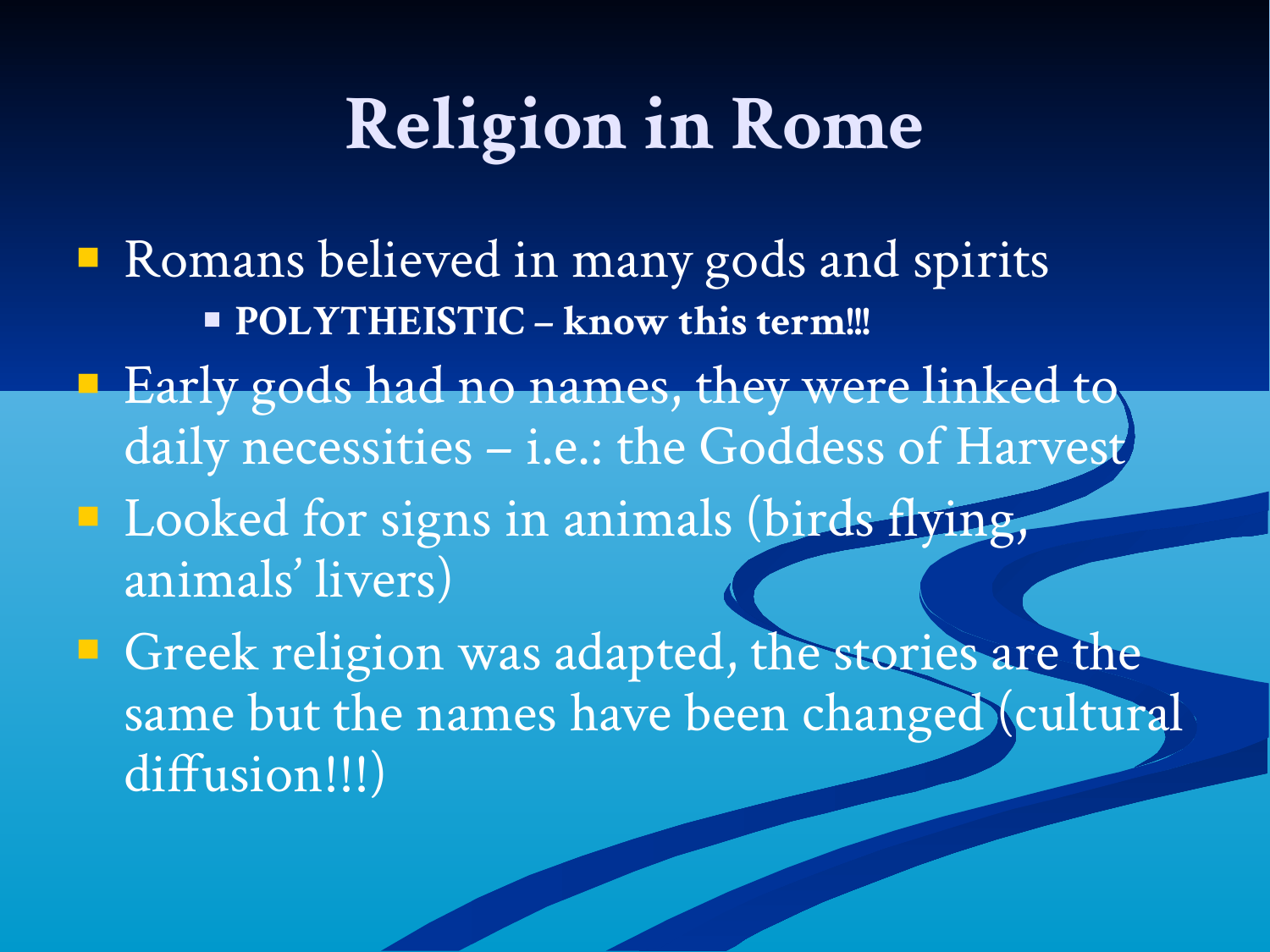

# Religion in Rome
Romans believed in many gods and spirits
POLYTHEISTIC – know this term!!!
Early gods had no names, they were linked to daily necessities – i.e.: the Goddess of Harvest
Looked for signs in animals (birds flying, animals’ livers)
Greek religion was adapted, the stories are the same but the names have been changed (cultural diffusion!!!)